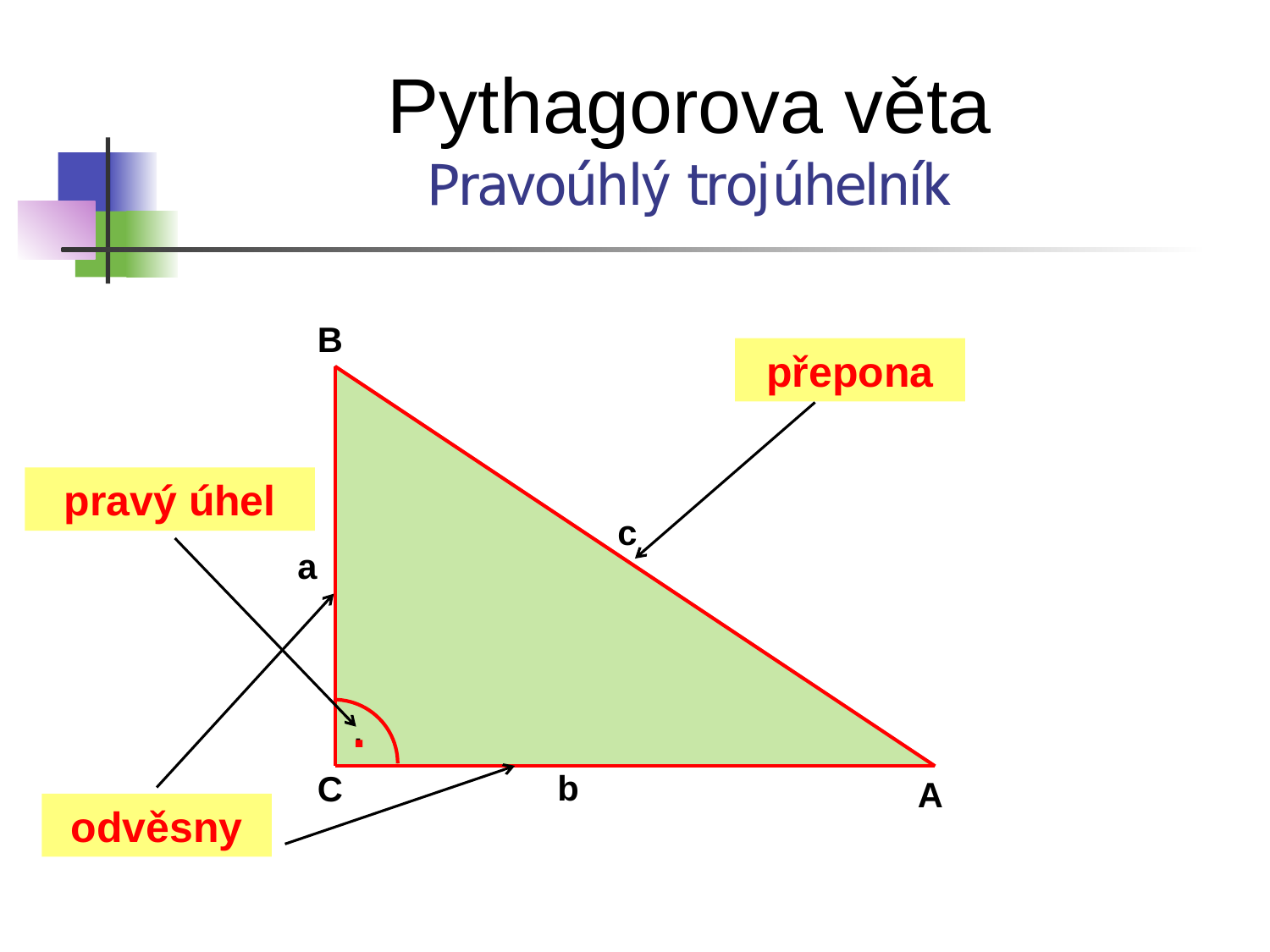

Pythagorova věta
Pravoúhlý trojúhelník
B
přepona

pravý úhel
c
a
.
.

b
C
A
odvěsny